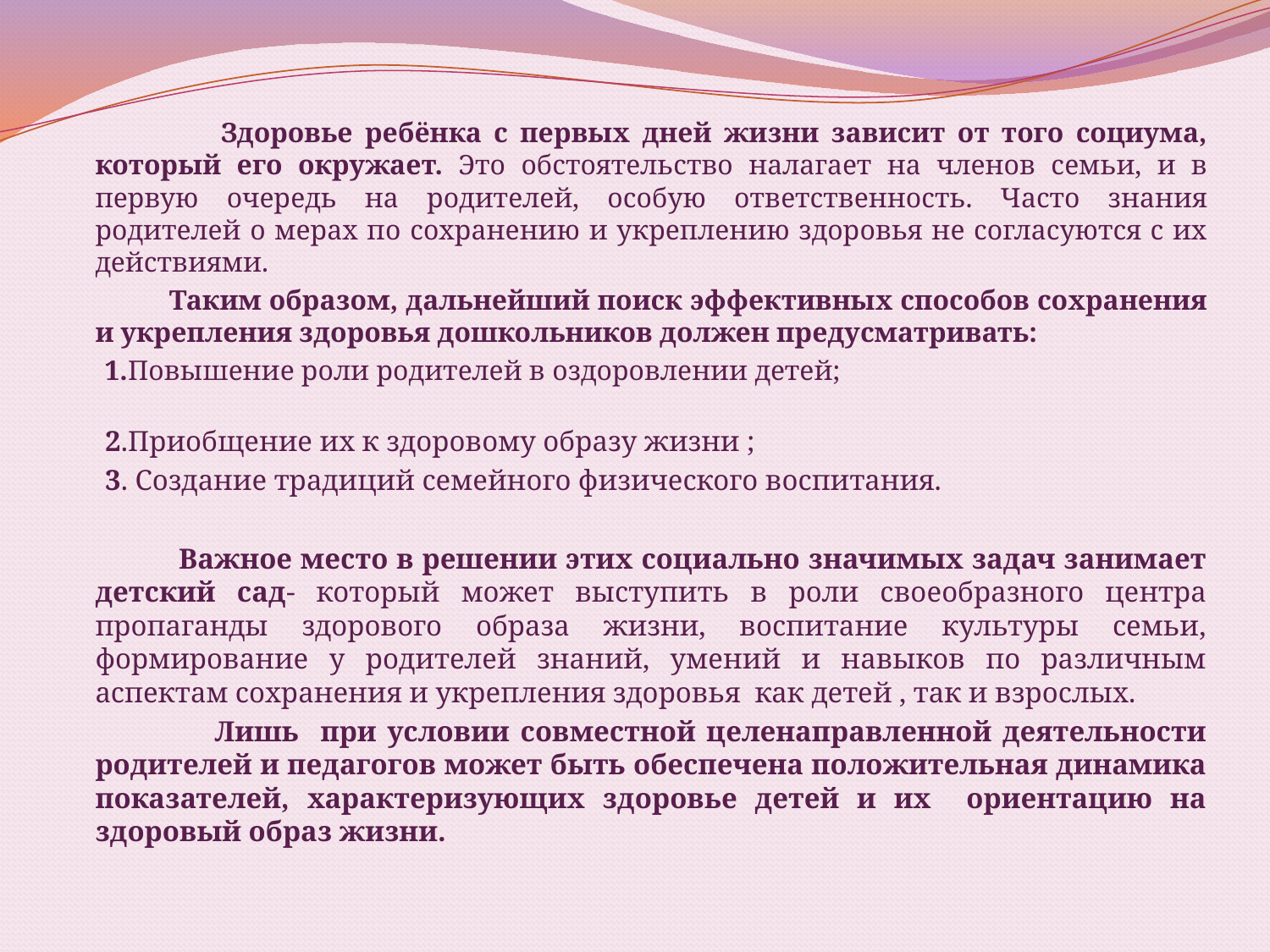

Здоровье ребёнка с первых дней жизни зависит от того социума, который его окружает. Это обстоятельство налагает на членов семьи, и в первую очередь на родителей, особую ответственность. Часто знания родителей о мерах по сохранению и укреплению здоровья не согласуются с их действиями.
              Таким образом, дальнейший поиск эффективных способов сохранения и укрепления здоровья дошкольников должен предусматривать:
      1.Повышение роли родителей в оздоровлении детей;
      2.Приобщение их к здоровому образу жизни ;
      3. Создание традиций семейного физического воспитания.

              Важное место в решении этих социально значимых задач занимает детский сад- который может выступить в роли своеобразного центра пропаганды здорового образа жизни, воспитание культуры семьи, формирование у родителей знаний, умений и навыков по различным аспектам сохранения и укрепления здоровья  как детей , так и взрослых.
              Лишь  при условии совместной целенаправленной деятельности родителей и педагогов может быть обеспечена положительная динамика показателей, характеризующих здоровье детей и их  ориентацию на здоровый образ жизни.